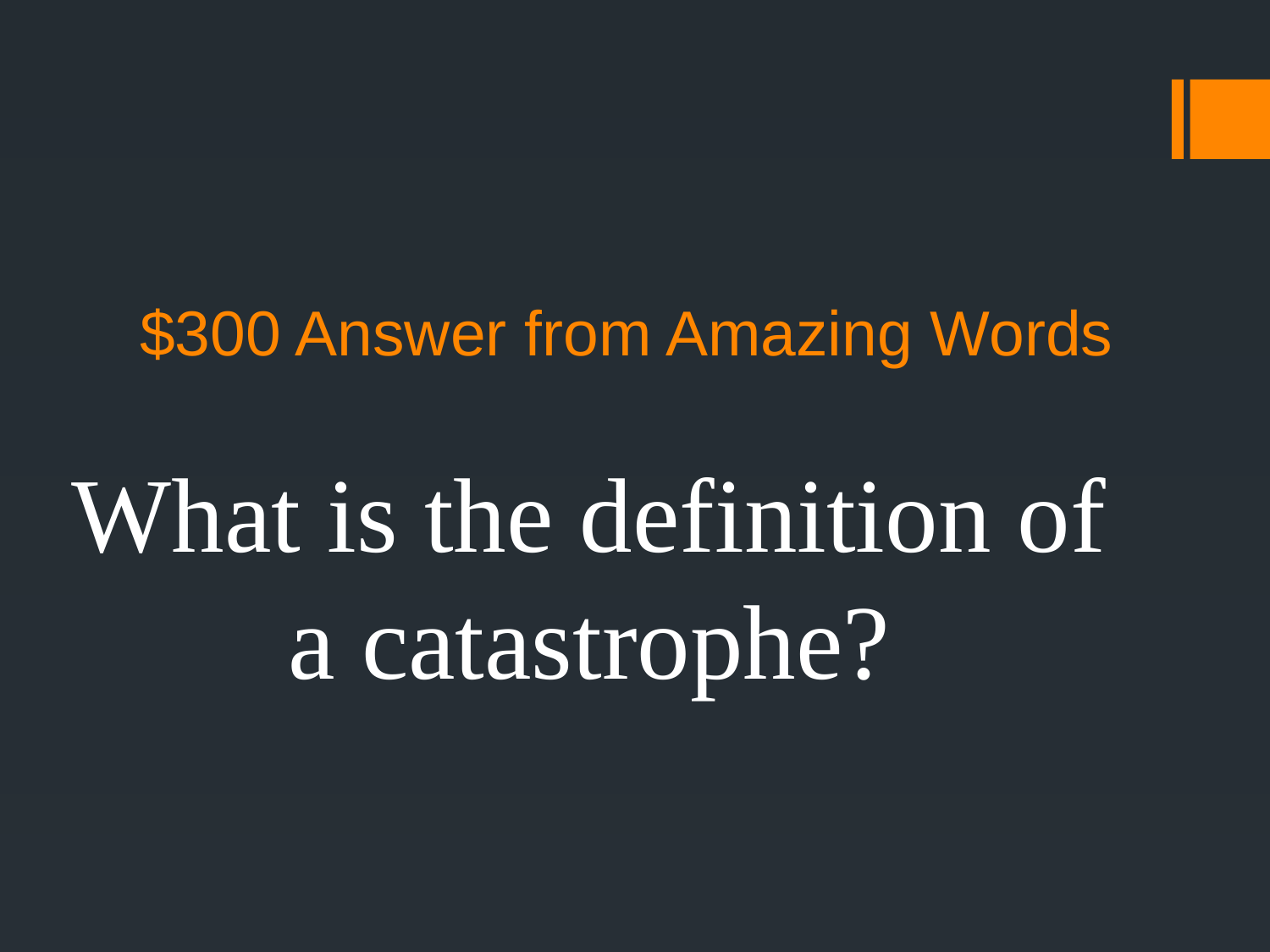

# $300 Answer from Amazing Words
What is the definition of
a catastrophe?